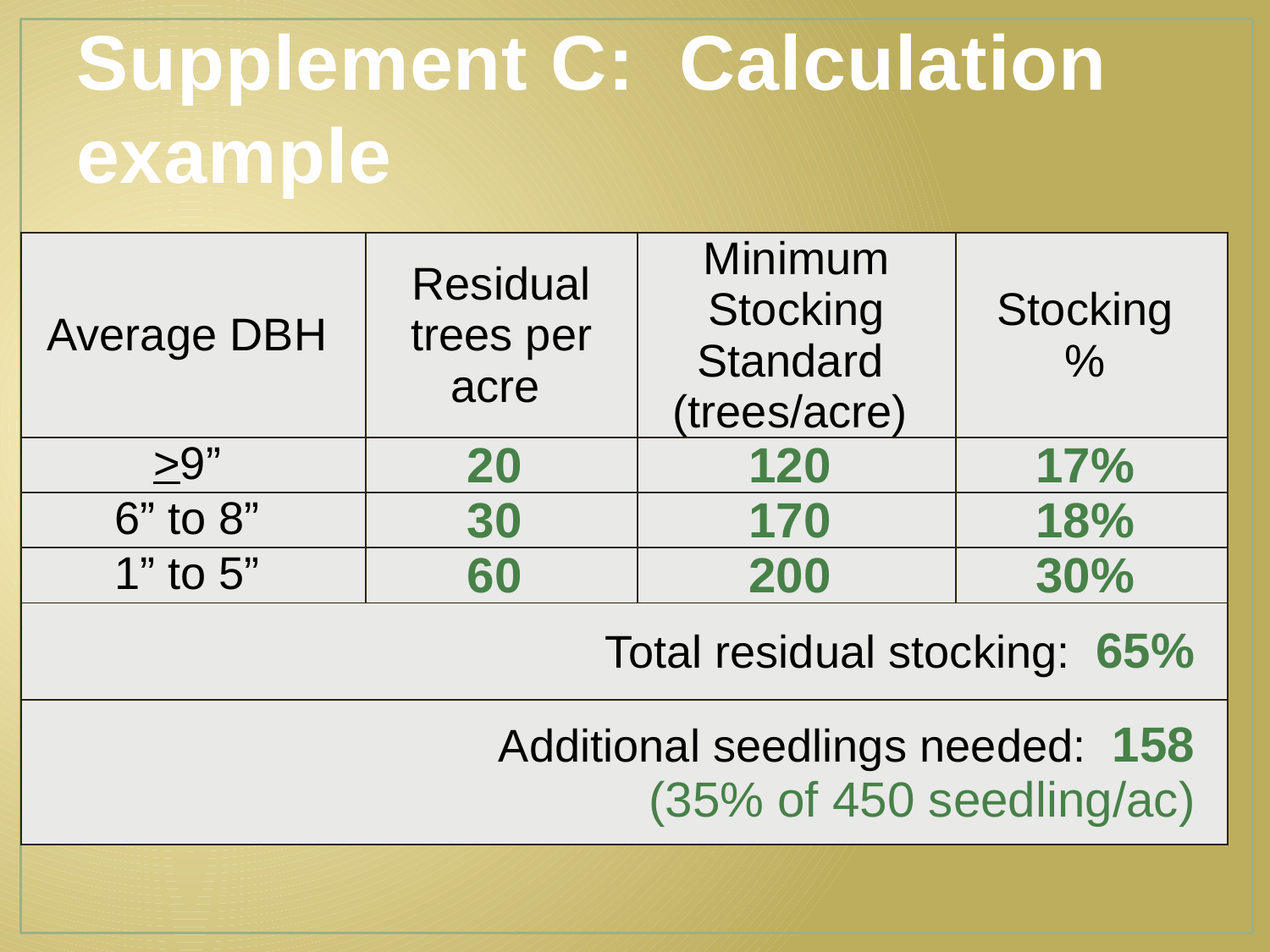

# Supplement C:  Calculation example
| Average DBH | Residual trees per acre | Minimum Stocking Standard (trees/acre) | Stocking % |
| --- | --- | --- | --- |
| >9” | 20 | 120 | 17% |
| 6” to 8” | 30 | 170 | 18% |
| 1” to 5” | 60 | 200 | 30% |
| Total residual stocking: 65% |  |  |  |
| Additional seedlings needed: 158 (35% of 450 seedling/ac) |  |  |  |